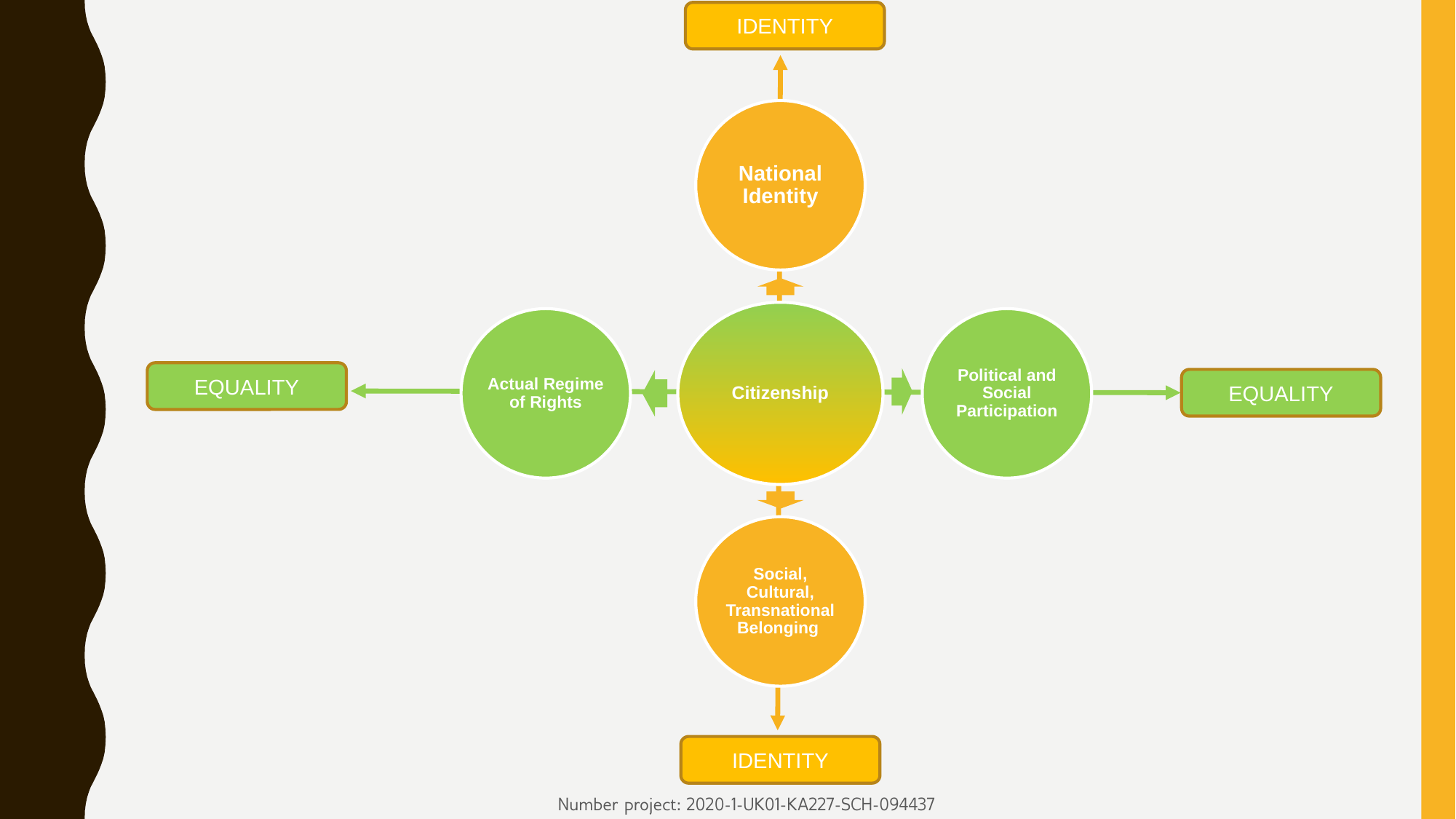

IDENTITY
Citizenship

National Identity

Political and Social Participation

Social, Cultural, Transnational Belonging

Actual Regime of Rights
EQUALITY
EQUALITY
IDENTITY
Number project: 2020-1-UK01-KA227-SCH-094437